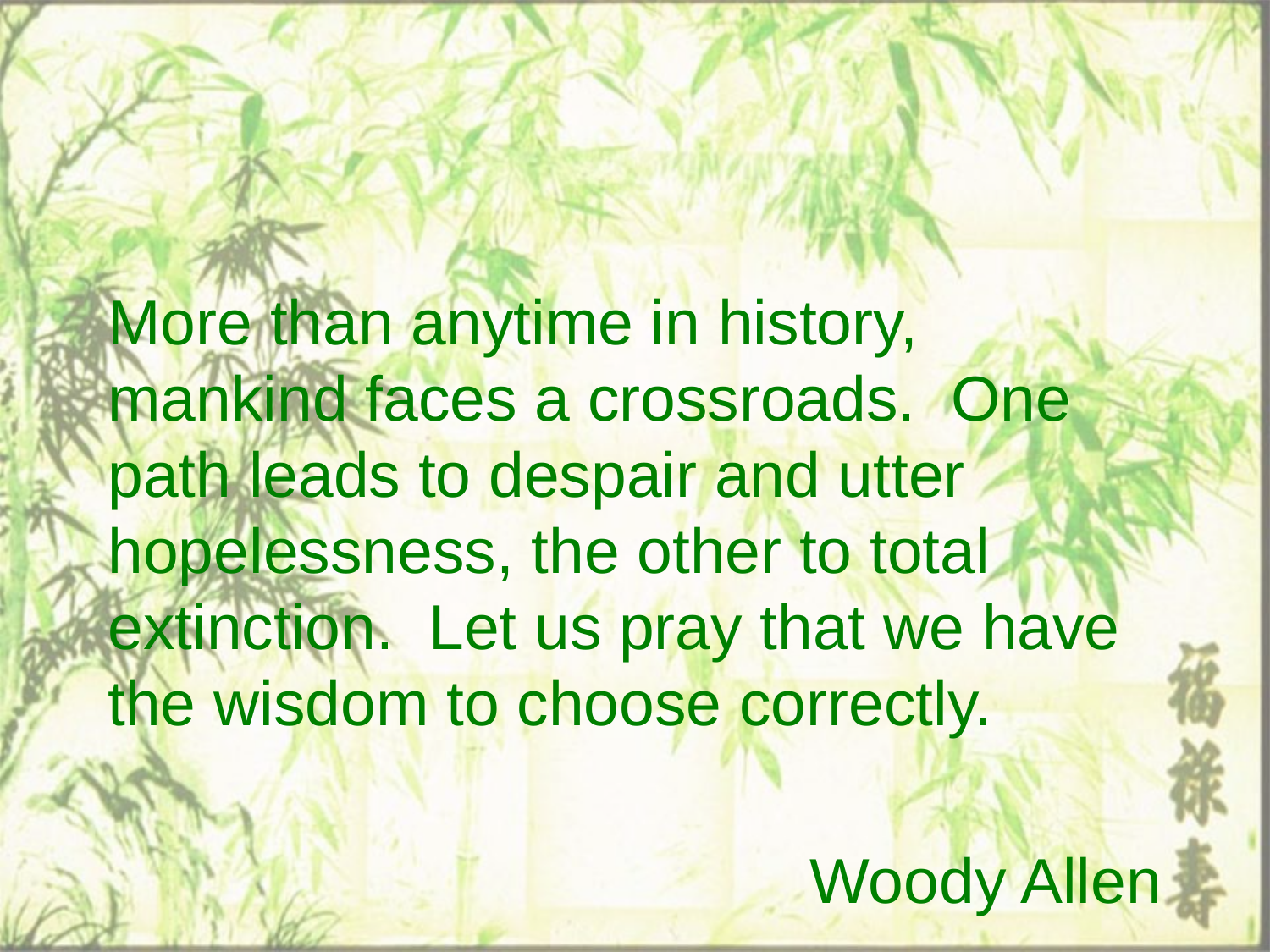

More than anytime in history, mankind faces a crossroads.  One path leads to despair and utter hopelessness, the other to total extinction.  Let us pray that we have the wisdom to choose correctly.

Woody Allen